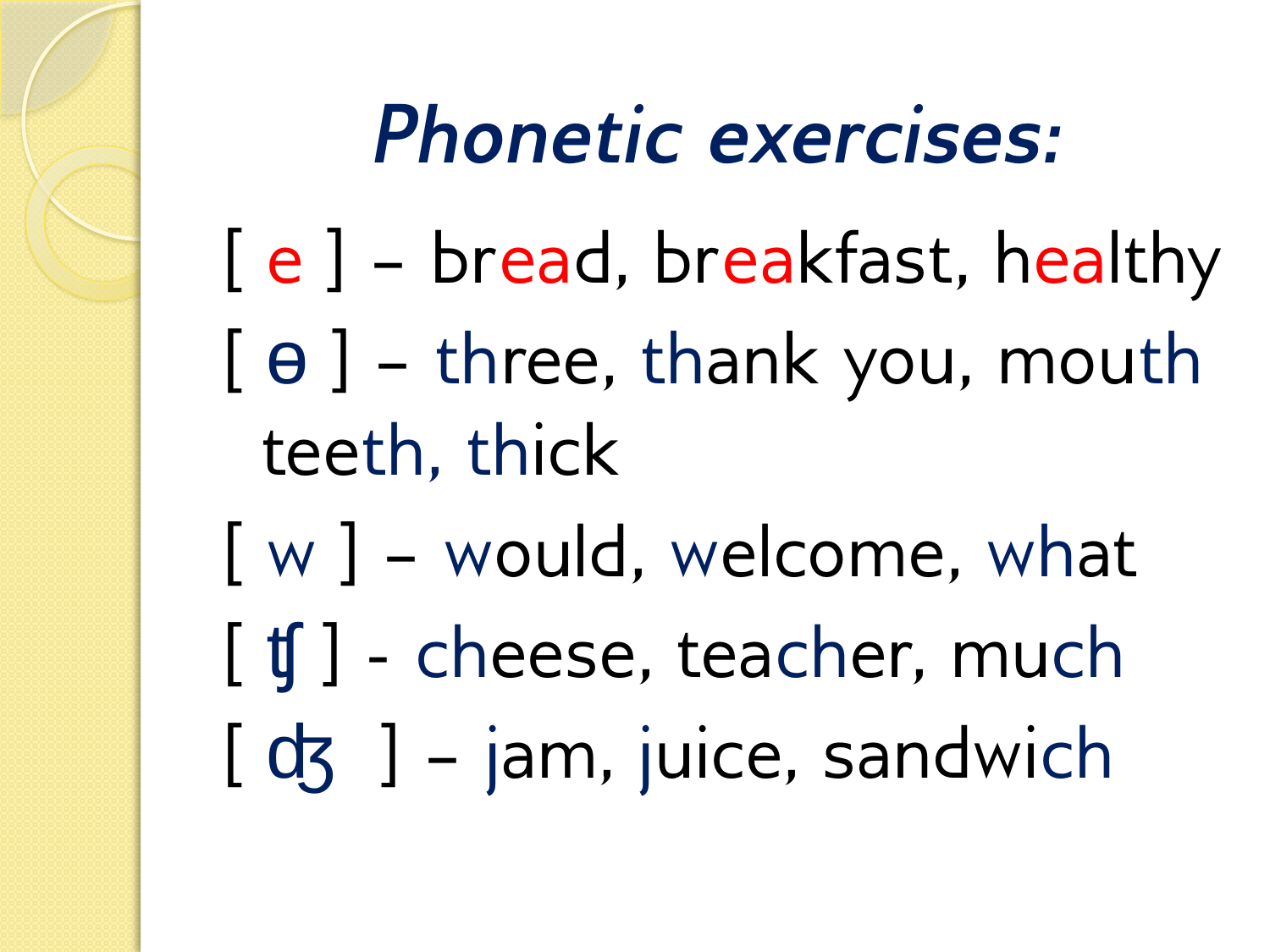

# Phonetic exercises:
[ e ] – bread, breakfast, healthy
[ ɵ ] – three, thank you, mouth teeth, thick
[ w ] – would, welcome, what
[ ʧ ] - cheese, teacher, much
[ ʤ  ] – jam, juice, sandwich